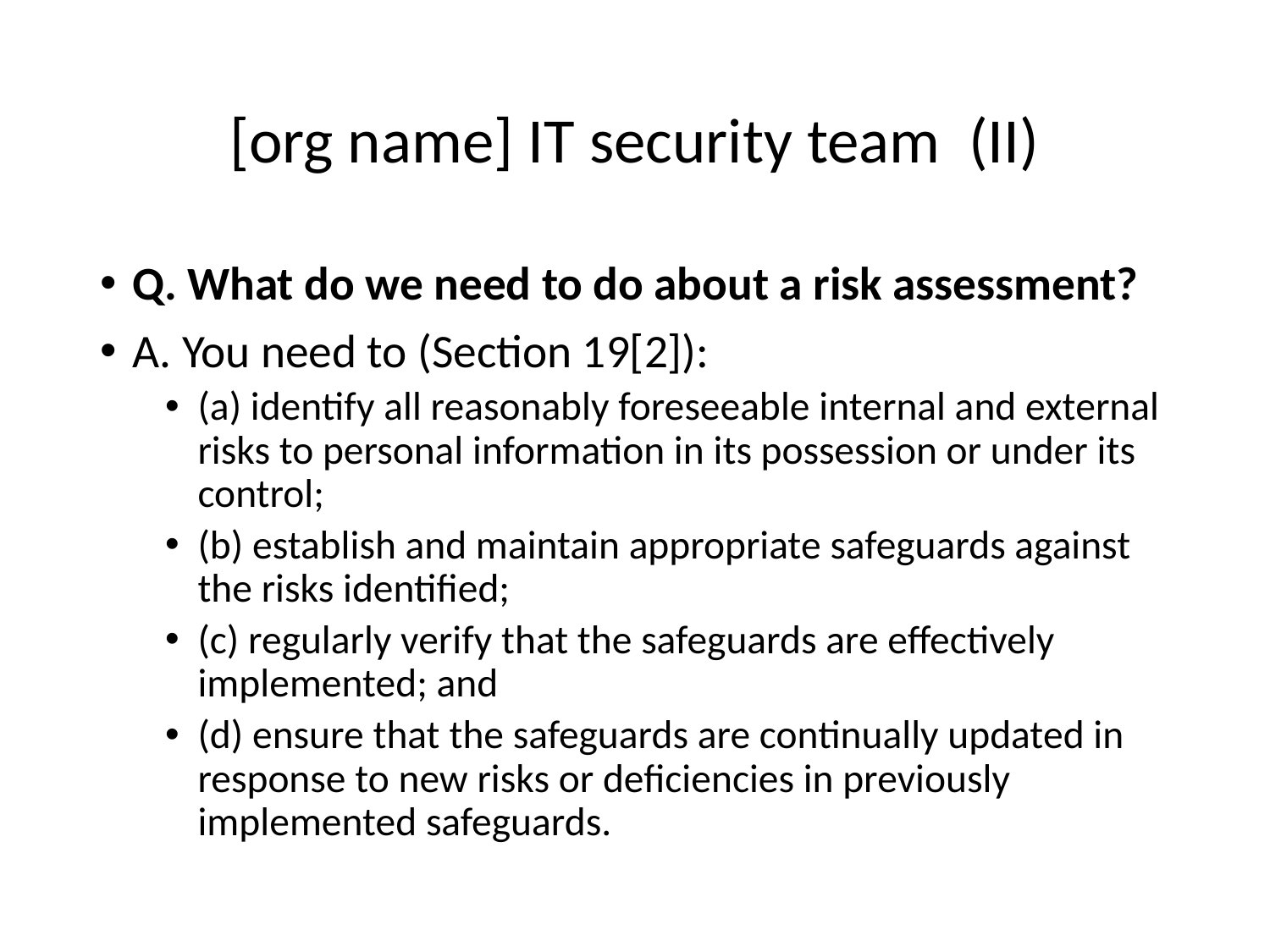

# [org name] IT security team  (II)
Q. What do we need to do about a risk assessment?
A. You need to (Section 19[2]):
(a) identify all reasonably foreseeable internal and external risks to personal information in its possession or under its control;
(b) establish and maintain appropriate safeguards against the risks identified;
(c) regularly verify that the safeguards are effectively implemented; and
(d) ensure that the safeguards are continually updated in response to new risks or deficiencies in previously implemented safeguards.